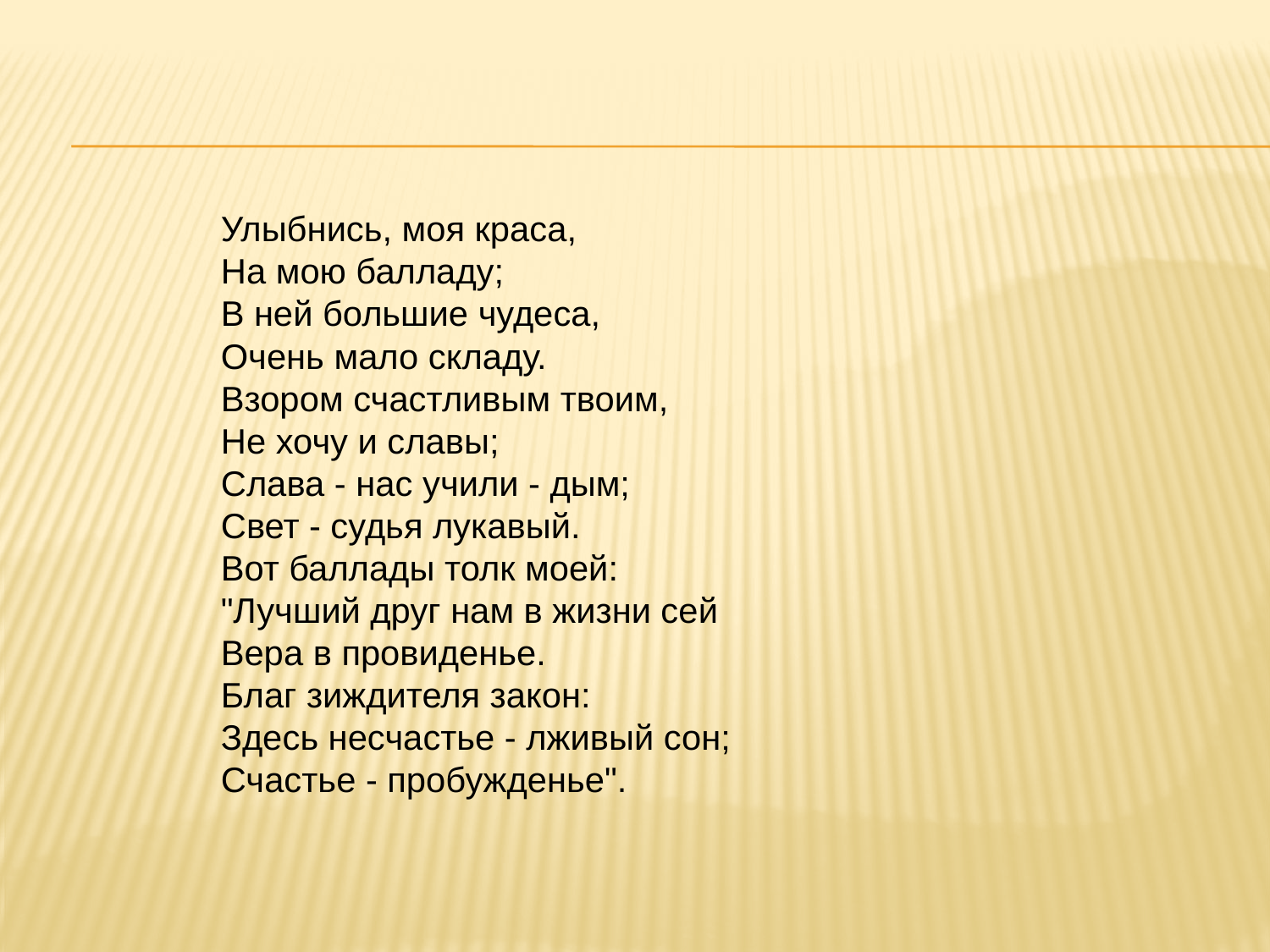

#
Улыбнись, моя краса,
На мою балладу;
В ней большие чудеса,
Очень мало складу.
Взором счастливым твоим,
Не хочу и славы;
Слава - нас учили - дым;
Свет - судья лукавый.
Вот баллады толк моей:
"Лучший друг нам в жизни сей
Вера в провиденье.
Благ зиждителя закон:
Здесь несчастье - лживый сон;
Счастье - пробужденье".